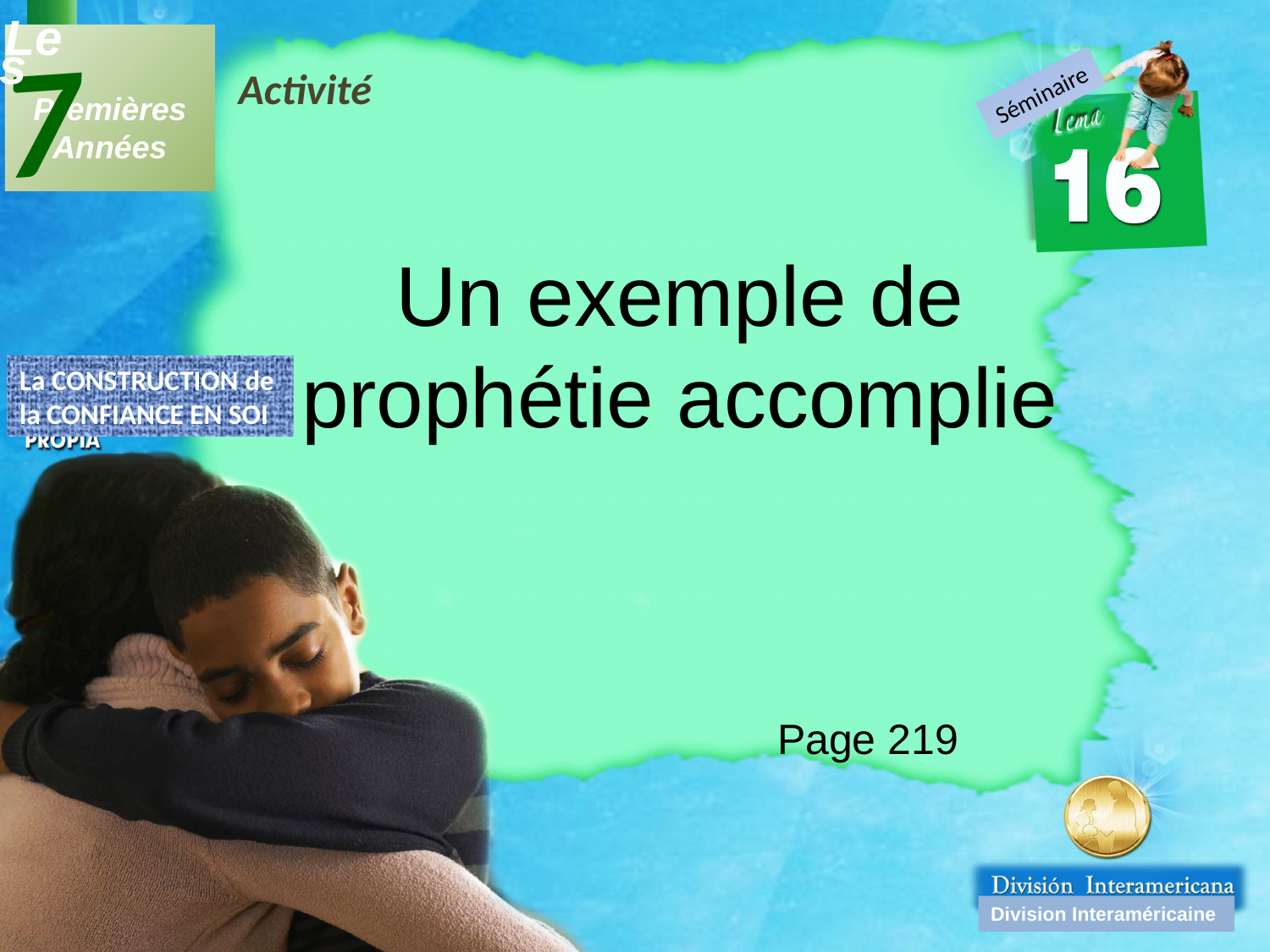

7
Les
         Premières
Années
Activité
Un exemple de prophétie accomplie
Page 219
Séminaire
La CONSTRUCTION de
la CONFIANCE EN SOI
Division Interaméricaine